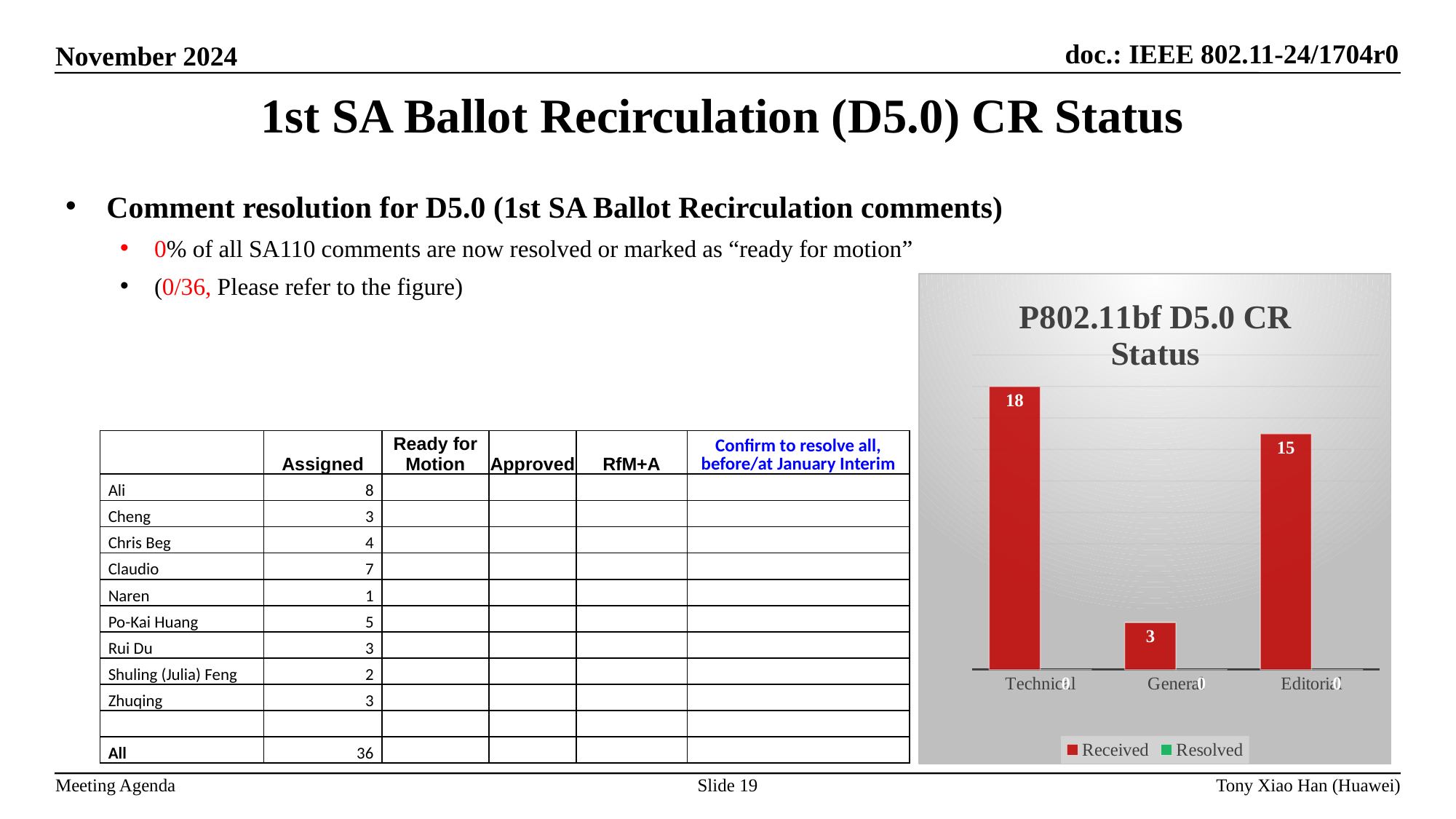

# 1st SA Ballot Recirculation (D5.0) CR Status
Comment resolution for D5.0 (1st SA Ballot Recirculation comments)
0% of all SA110 comments are now resolved or marked as “ready for motion”
(0/36, Please refer to the figure)

### Chart: P802.11bf D5.0 CR Status

| Category | Received | Resolved |
|---|---|---|
| Technical | 18.0 | 0.0 |
| General | 3.0 | 0.0 |
| Editorial | 15.0 | 0.0 |
|  | Assigned | Ready for Motion | Approved | RfM+A | Confirm to resolve all, before/at January Interim |
| --- | --- | --- | --- | --- | --- |
| Ali | 8 |  |  |  |  |
| Cheng | 3 |  |  |  |  |
| Chris Beg | 4 |  |  |  |  |
| Claudio | 7 |  |  |  |  |
| Naren | 1 |  |  |  |  |
| Po-Kai Huang | 5 |  |  |  |  |
| Rui Du | 3 |  |  |  |  |
| Shuling (Julia) Feng | 2 |  |  |  |  |
| Zhuqing | 3 |  |  |  |  |
|  |  |  |  |  |  |
| All | 36 |  |  |  |  |